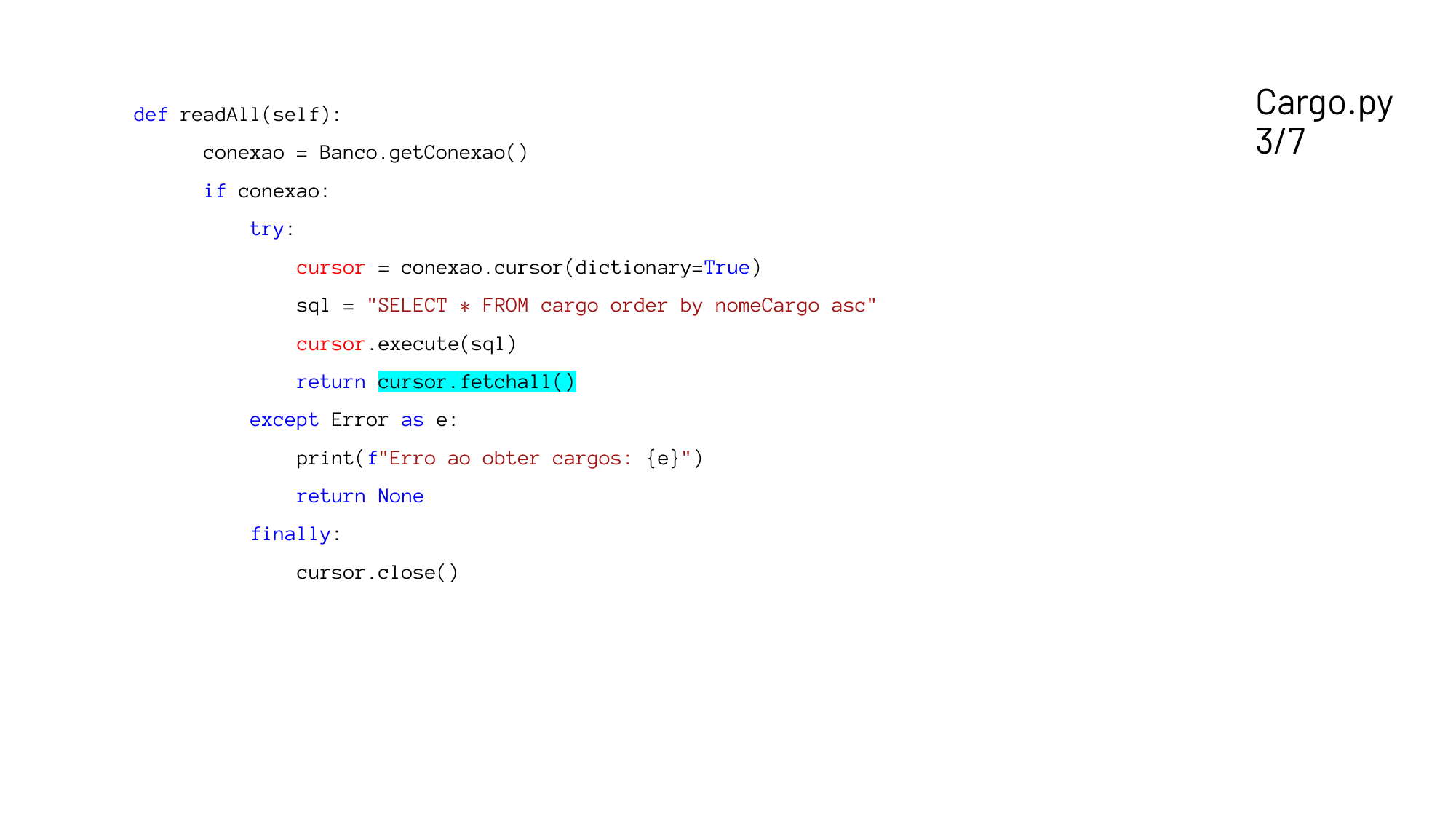

# Cargo.py 3/7
  def readAll(self):
        conexao = Banco.getConexao()
        if conexao:
            try:
                cursor = conexao.cursor(dictionary=True)
                sql = "SELECT * FROM cargo order by nomeCargo asc"
                cursor.execute(sql)
                return cursor.fetchall()
            except Error as e:
                print(f"Erro ao obter cargos: {e}")
                return None
            finally:
                cursor.close()